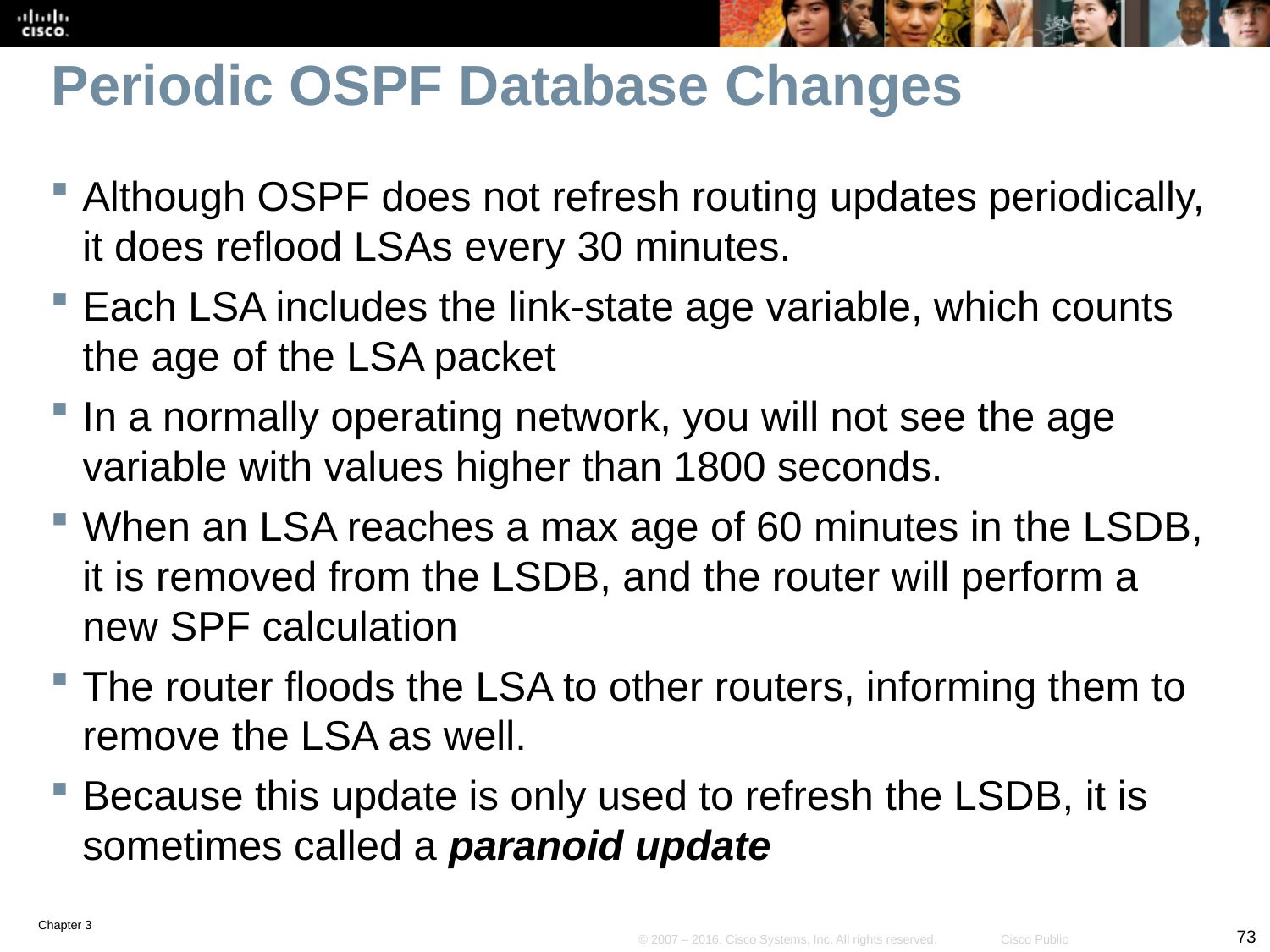

# Periodic OSPF Database Changes
Although OSPF does not refresh routing updates periodically, it does reflood LSAs every 30 minutes.
Each LSA includes the link-state age variable, which counts the age of the LSA packet
In a normally operating network, you will not see the age variable with values higher than 1800 seconds.
When an LSA reaches a max age of 60 minutes in the LSDB, it is removed from the LSDB, and the router will perform a new SPF calculation
The router floods the LSA to other routers, informing them to remove the LSA as well.
Because this update is only used to refresh the LSDB, it is sometimes called a paranoid update